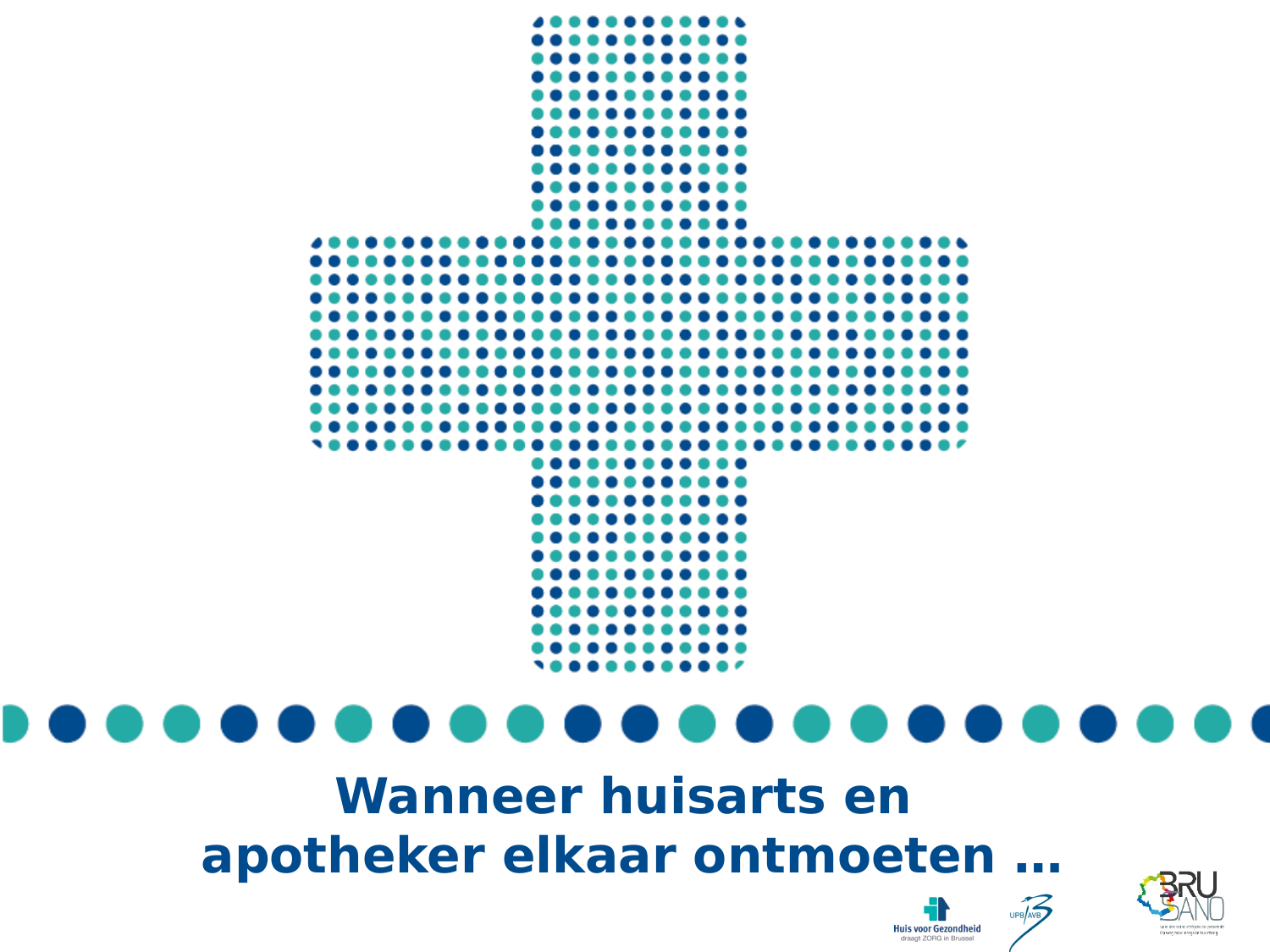

Wanneer huisarts en
apotheker elkaar ontmoeten …